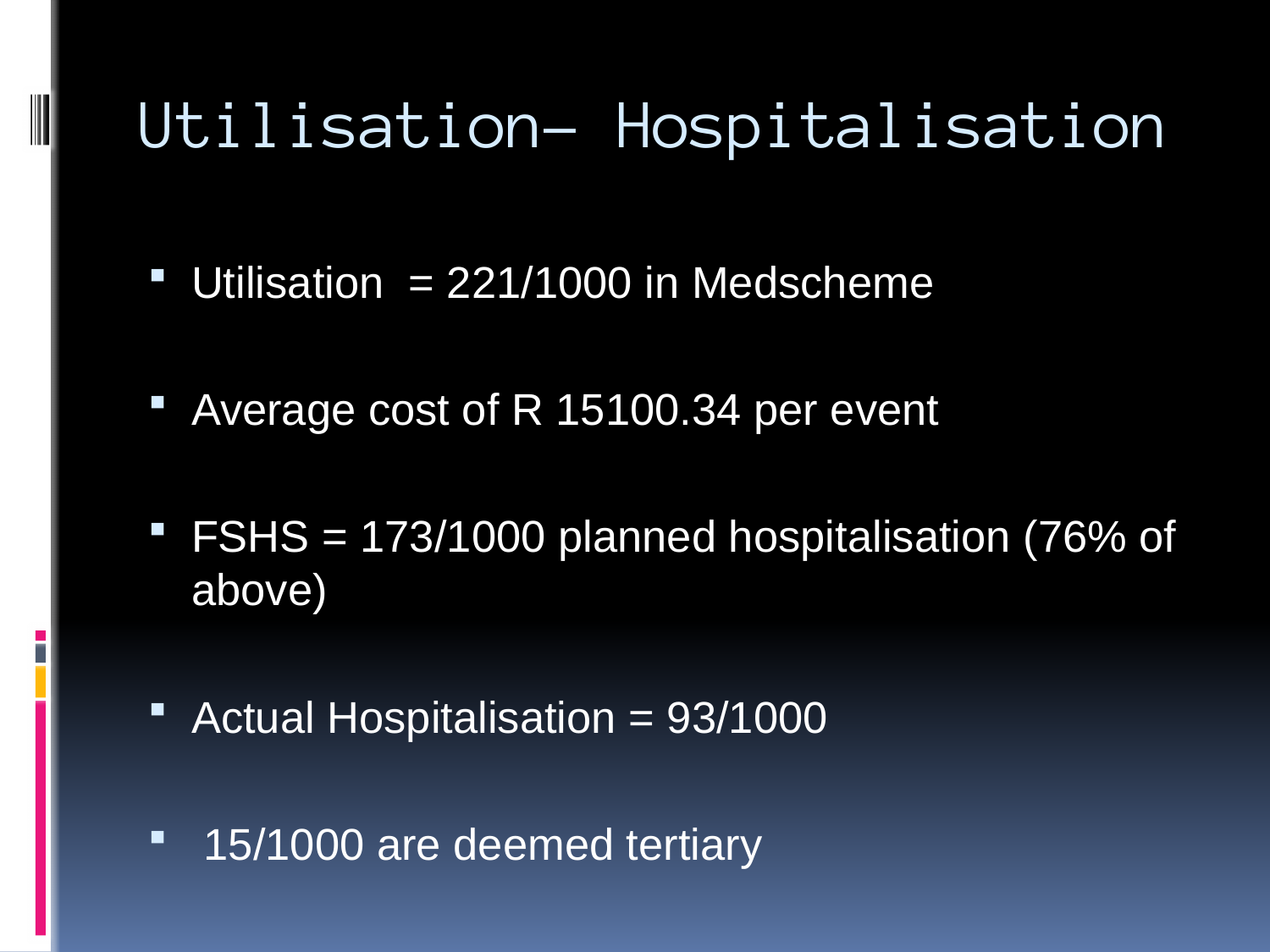

# Utilisation- Hospitalisation
Utilisation  = 221/1000 in Medscheme

Average cost of R 15100.34 per event

FSHS = 173/1000 planned hospitalisation (76% of above)

Actual Hospitalisation = 93/1000

 15/1000 are deemed tertiary